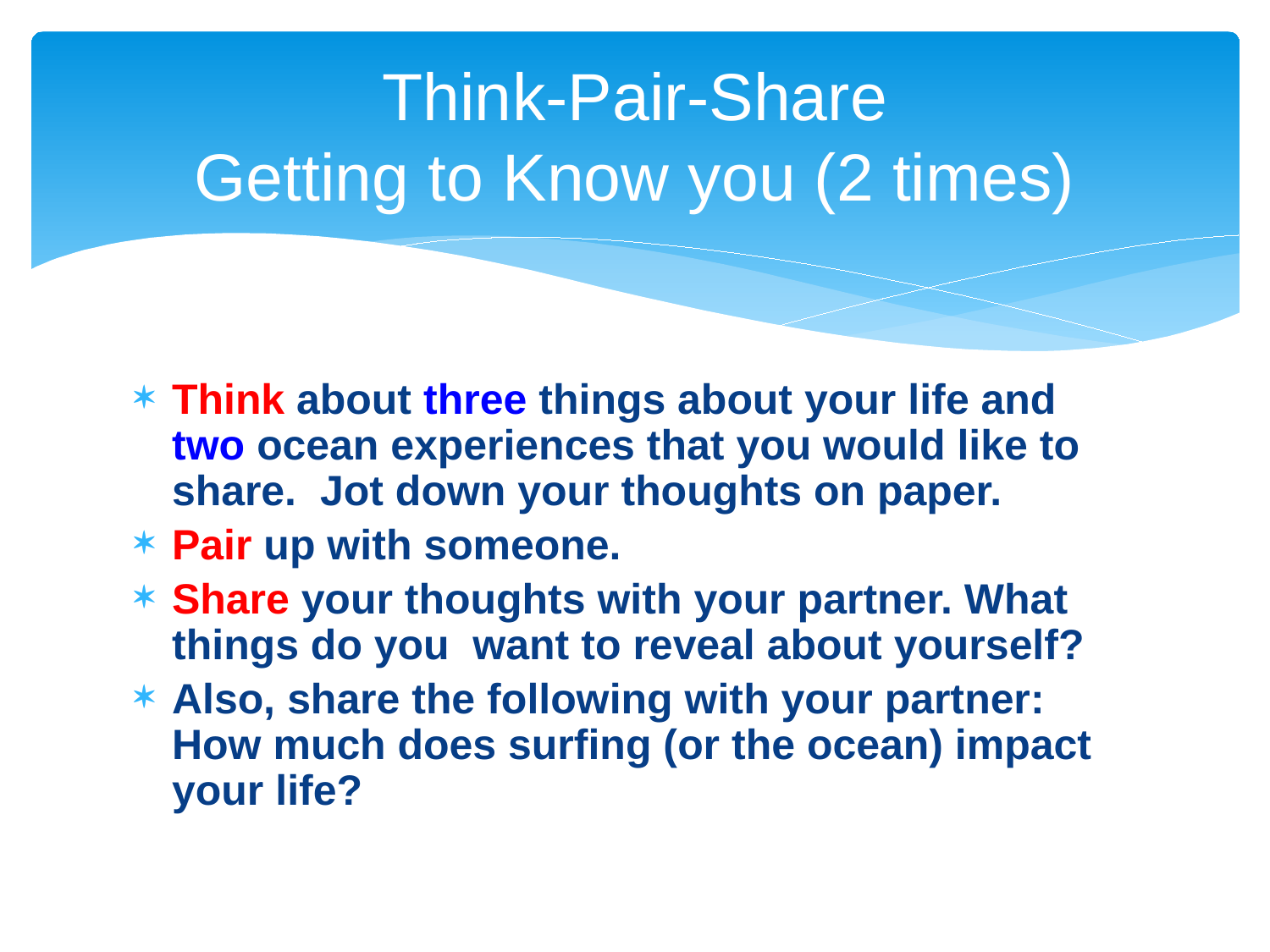

# Think-Pair-Share Getting to Know you (2 times)
Think about three things about your life and two ocean experiences that you would like to share.  Jot down your thoughts on paper.
Pair up with someone.
Share your thoughts with your partner. What things do you  want to reveal about yourself?
Also, share the following with your partner: How much does surfing (or the ocean) impact your life?